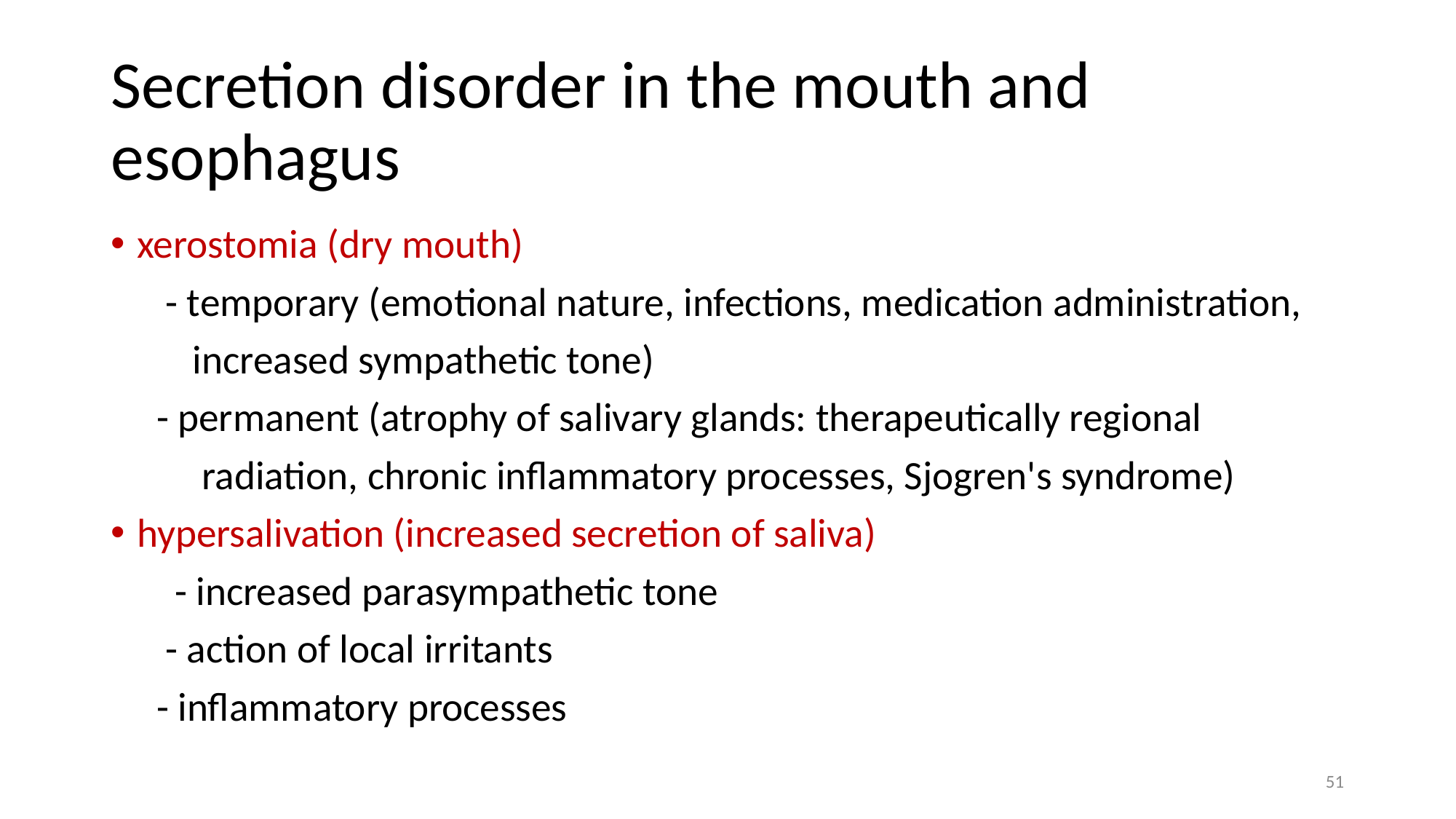

# Secretion disorder in the mouth and esophagus
xerostomia (dry mouth)
      - temporary (emotional nature, infections, medication administration,
         increased sympathetic tone)
     - permanent (atrophy of salivary glands: therapeutically regional
          radiation, chronic inflammatory processes, Sjogren's syndrome)
hypersalivation (increased secretion of saliva)
       - increased parasympathetic tone
      - action of local irritants
     - inflammatory processes
51